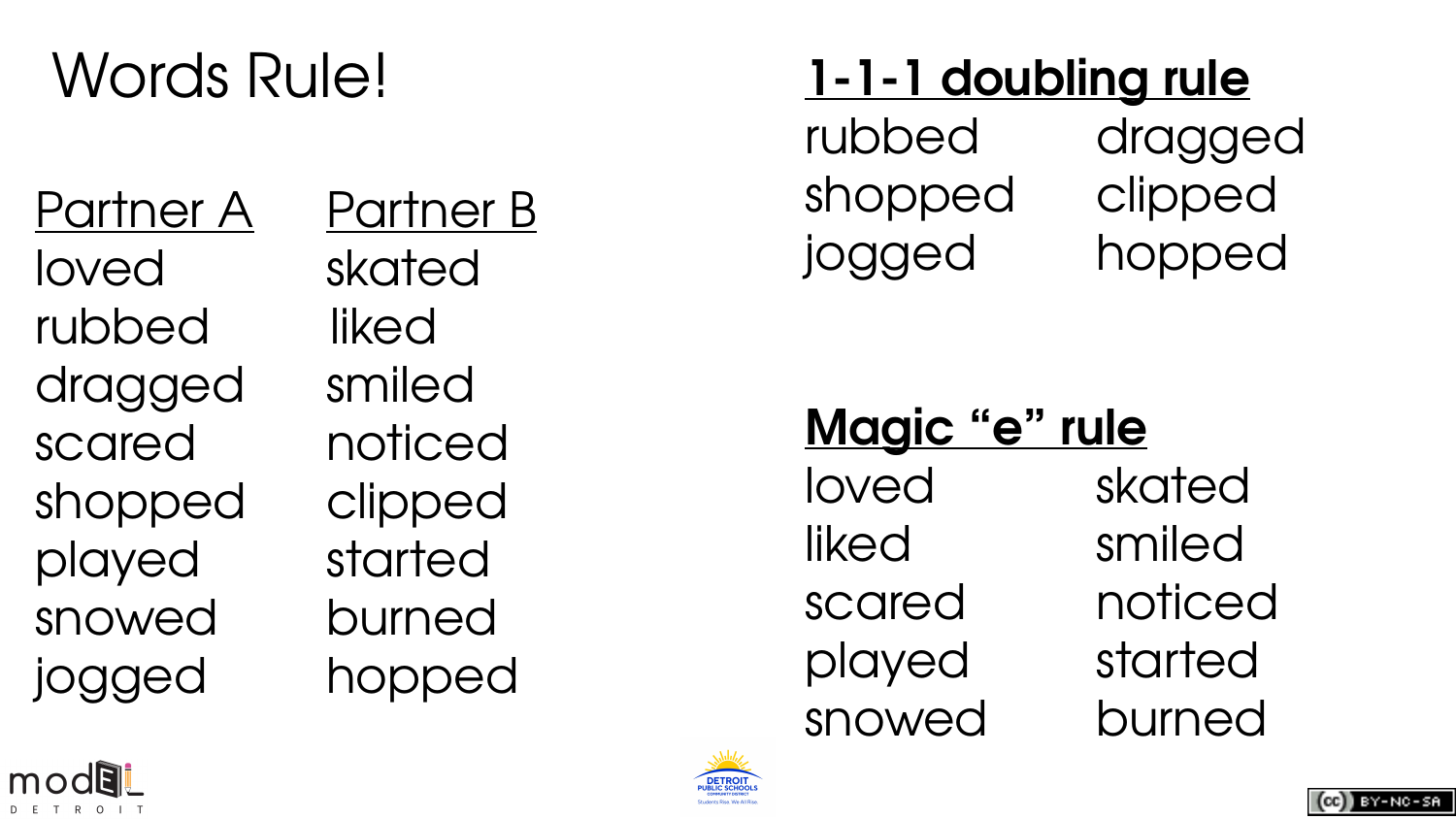

# Words Rule!
1-1-1 doubling rule
rubbed   	dragged
shopped	clipped
jogged	hopped

Magic “e” rule
loved		skated
liked		smiled
scared	noticed
played	started
snowed	burned

									f

Partner A	Partner B
loved		skated
rubbed         liked
dragged	smiled
scared	noticed
shopped	clipped
played	started
snowed	burned
jogged	hopped